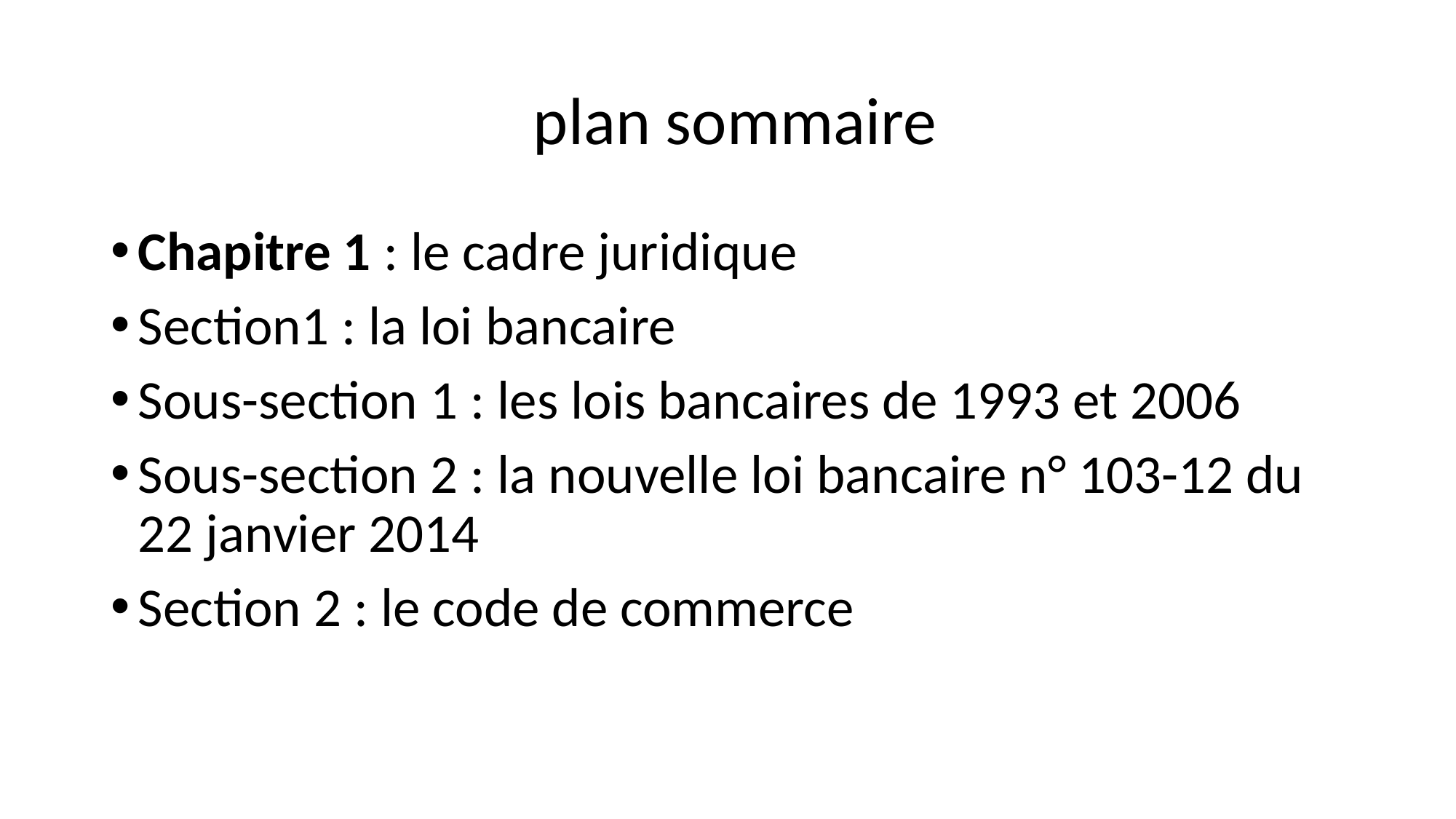

# plan sommaire
Chapitre 1 : le cadre juridique
Section1 : la loi bancaire
Sous-section 1 : les lois bancaires de 1993 et 2006
Sous-section 2 : la nouvelle loi bancaire n° 103-12 du 22 janvier 2014
Section 2 : le code de commerce